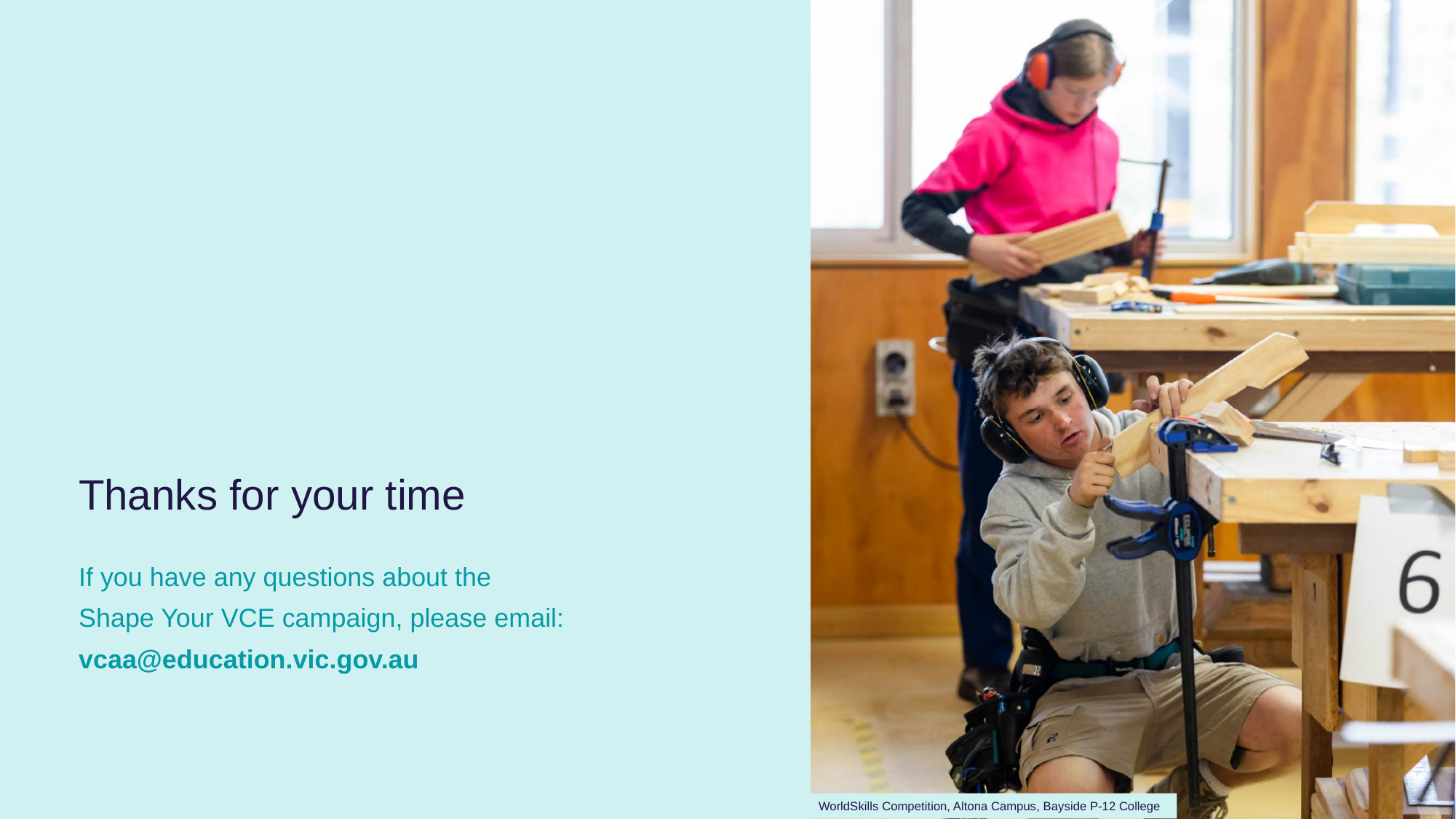

# Thanks for your time
If you have any questions about the
Shape Your VCE campaign, please email:
vcaa@education.vic.gov.au